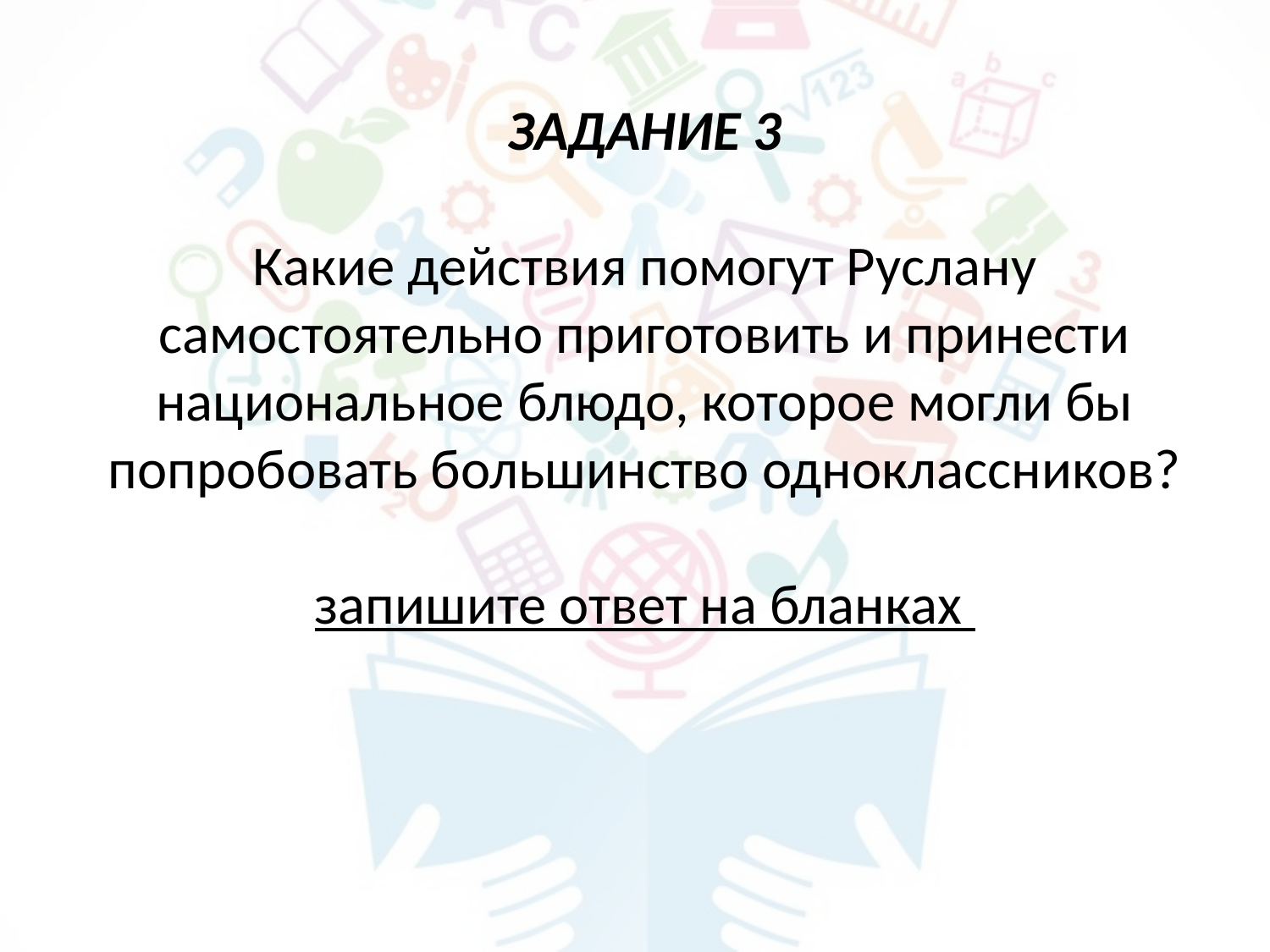

ЗАДАНИЕ 3

Какие действия помогут Руслану самостоятельно приготовить и принести национальное блюдо, которое могли бы попробовать большинство одноклассников?

запишите ответ на бланках